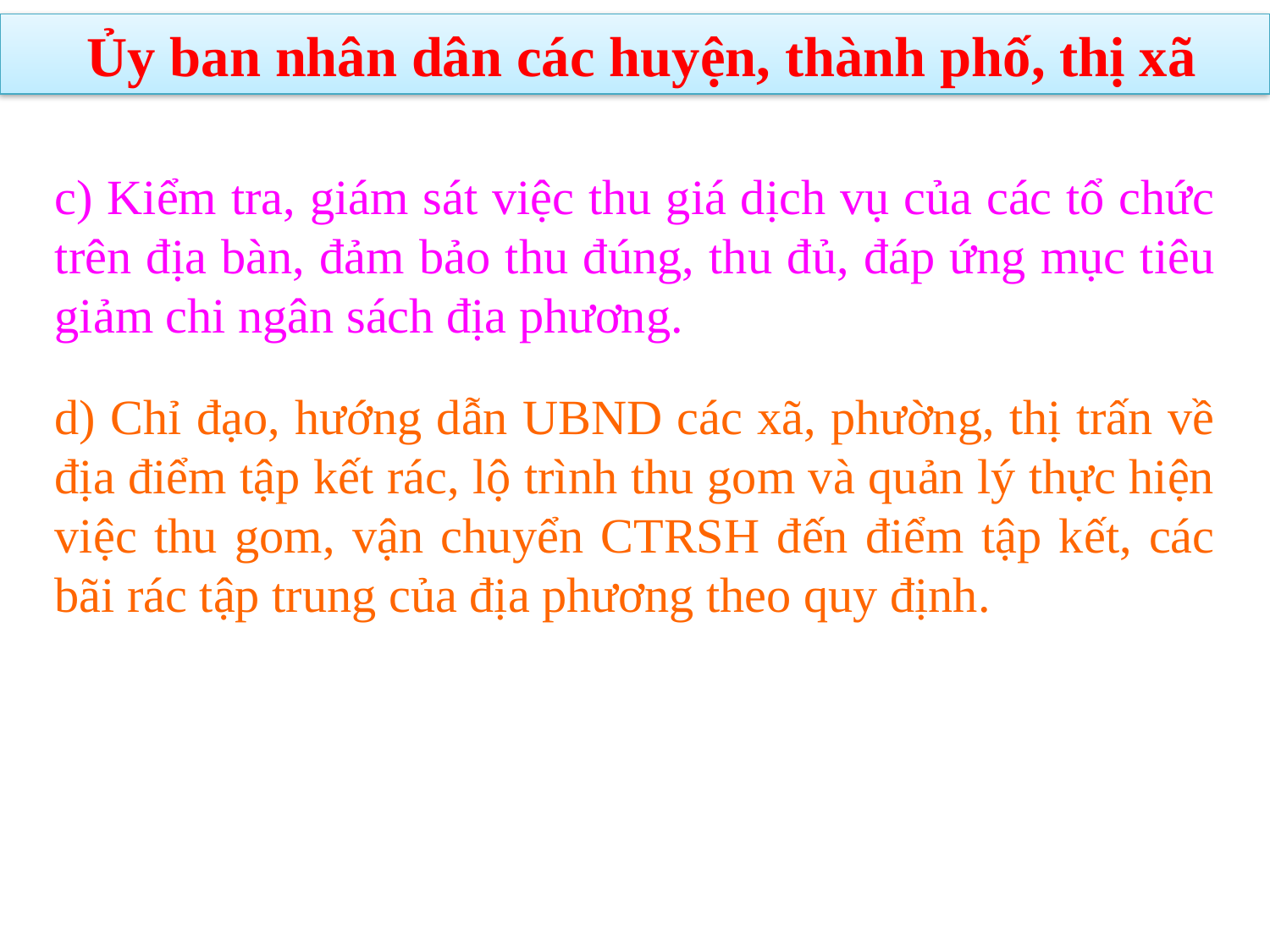

Ủy ban nhân dân các huyện, thành phố, thị xã
c) Kiểm tra, giám sát việc thu giá dịch vụ của các tổ chức trên địa bàn, đảm bảo thu đúng, thu đủ, đáp ứng mục tiêu giảm chi ngân sách địa phương.
d) Chỉ đạo, hướng dẫn UBND các xã, phường, thị trấn về địa điểm tập kết rác, lộ trình thu gom và quản lý thực hiện việc thu gom, vận chuyển CTRSH đến điểm tập kết, các bãi rác tập trung của địa phương theo quy định.